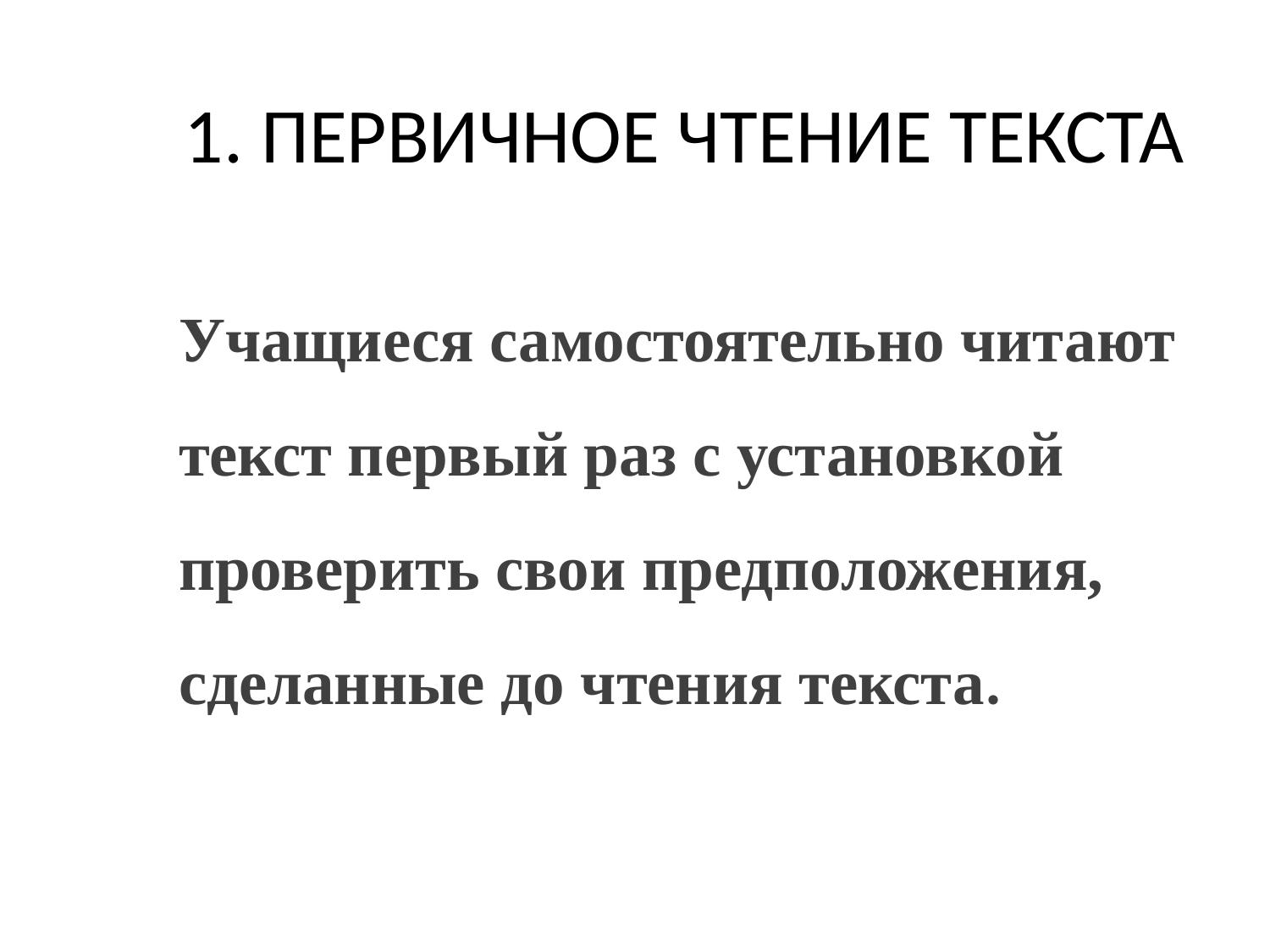

1. ПЕРВИЧНОЕ ЧТЕНИЕ ТЕКСТА
Учащиеся самостоятельно читают текст первый раз с установкой проверить свои предположения, сделанные до чтения текста.